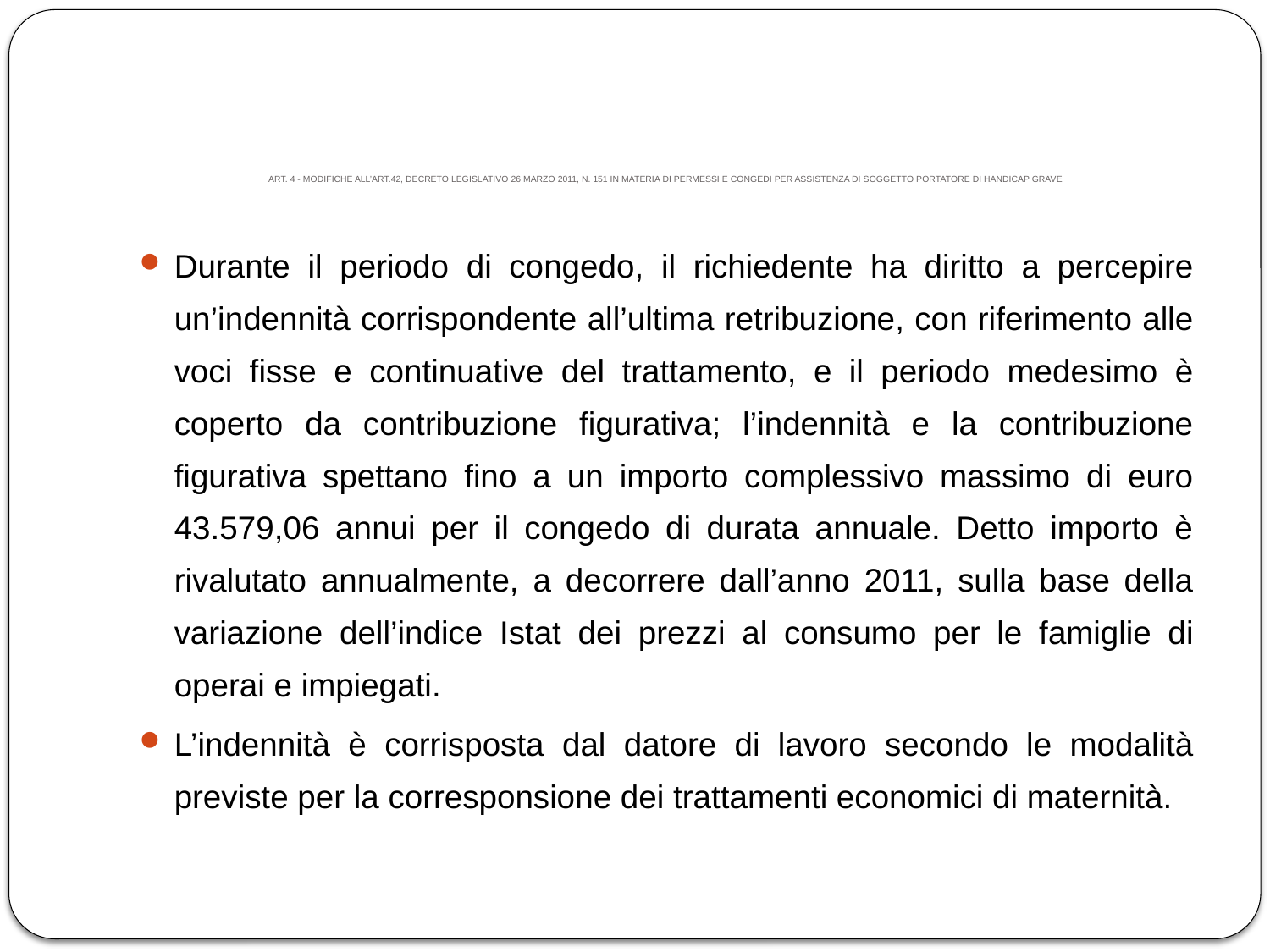

# Art. 4 - Modifiche all’art.42, decreto legislativo 26 marzo 2011, n. 151 in materia di permessi e congedi per assistenza di soggetto portatore di handicap grave
Durante il periodo di congedo, il richiedente ha diritto a percepire un’indennità corrispondente all’ultima retribuzione, con riferimento alle voci fisse e continuative del trattamento, e il periodo medesimo è coperto da contribuzione figurativa; l’indennità e la contribuzione figurativa spettano fino a un importo complessivo massimo di euro 43.579,06 annui per il congedo di durata annuale. Detto importo è rivalutato annualmente, a decorrere dall’anno 2011, sulla base della variazione dell’indice Istat dei prezzi al consumo per le famiglie di operai e impiegati.
L’indennità è corrisposta dal datore di lavoro secondo le modalità previste per la corresponsione dei trattamenti economici di maternità.